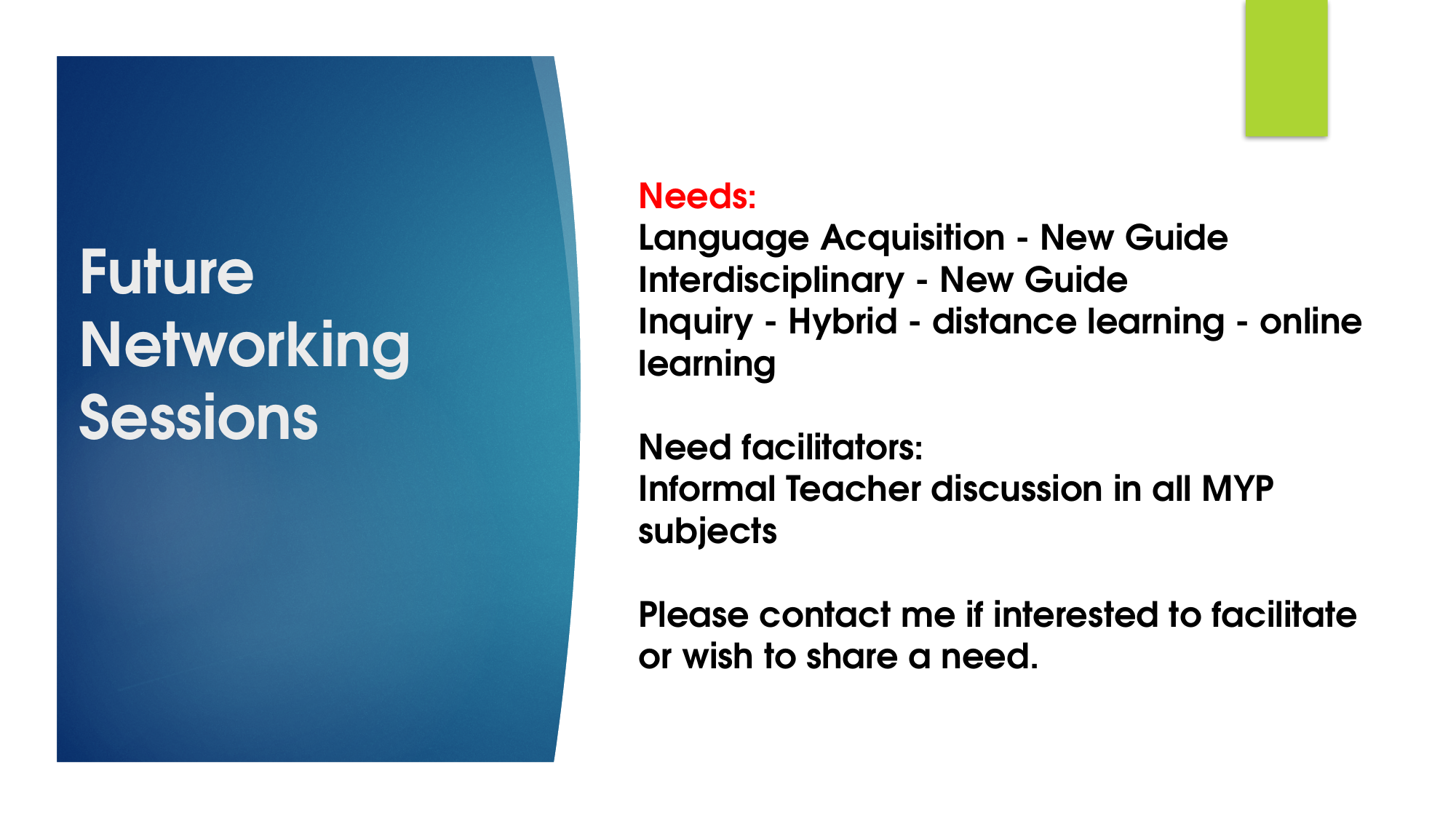

# Future
Networking
Sessions
Needs:
Language Acquisition - New Guide
Interdisciplinary - New Guide
Inquiry - Hybrid - distance learning - online learning

Need facilitators:
Informal Teacher discussion in all MYP subjects

Please contact me if interested to facilitate or wish to share a need.